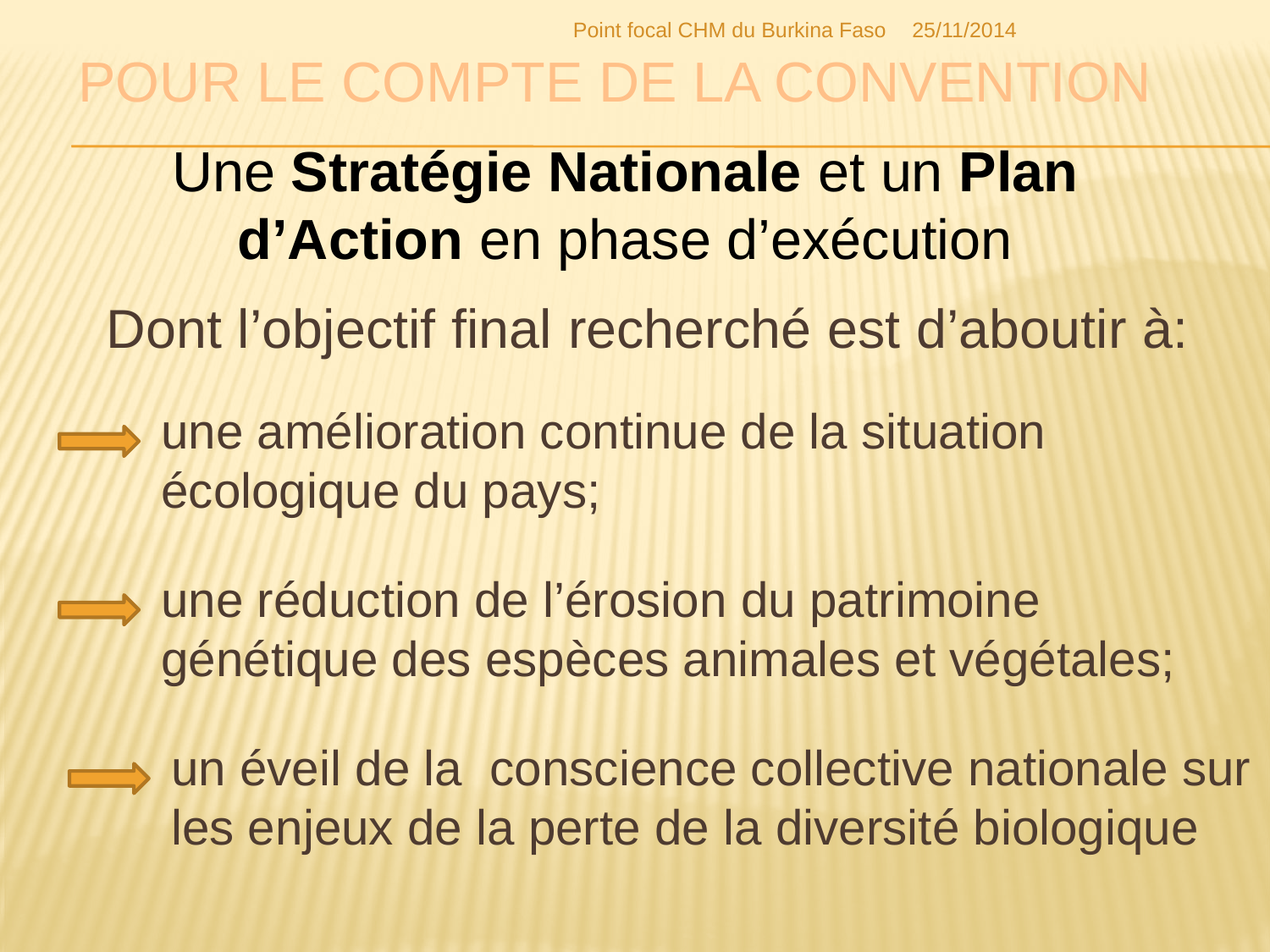

Point focal CHM du Burkina Faso
25/11/2014
POUR LE COMPTE DE LA CONVENTION
Une Stratégie Nationale et un Plan d’Action en phase d’exécution
    Dont l’objectif final recherché est d’aboutir à:
une amélioration continue de la situation écologique du pays;

une réduction de l’érosion du patrimoine génétique des espèces animales et végétales;

un éveil de la  conscience collective nationale sur les enjeux de la perte de la diversité biologique